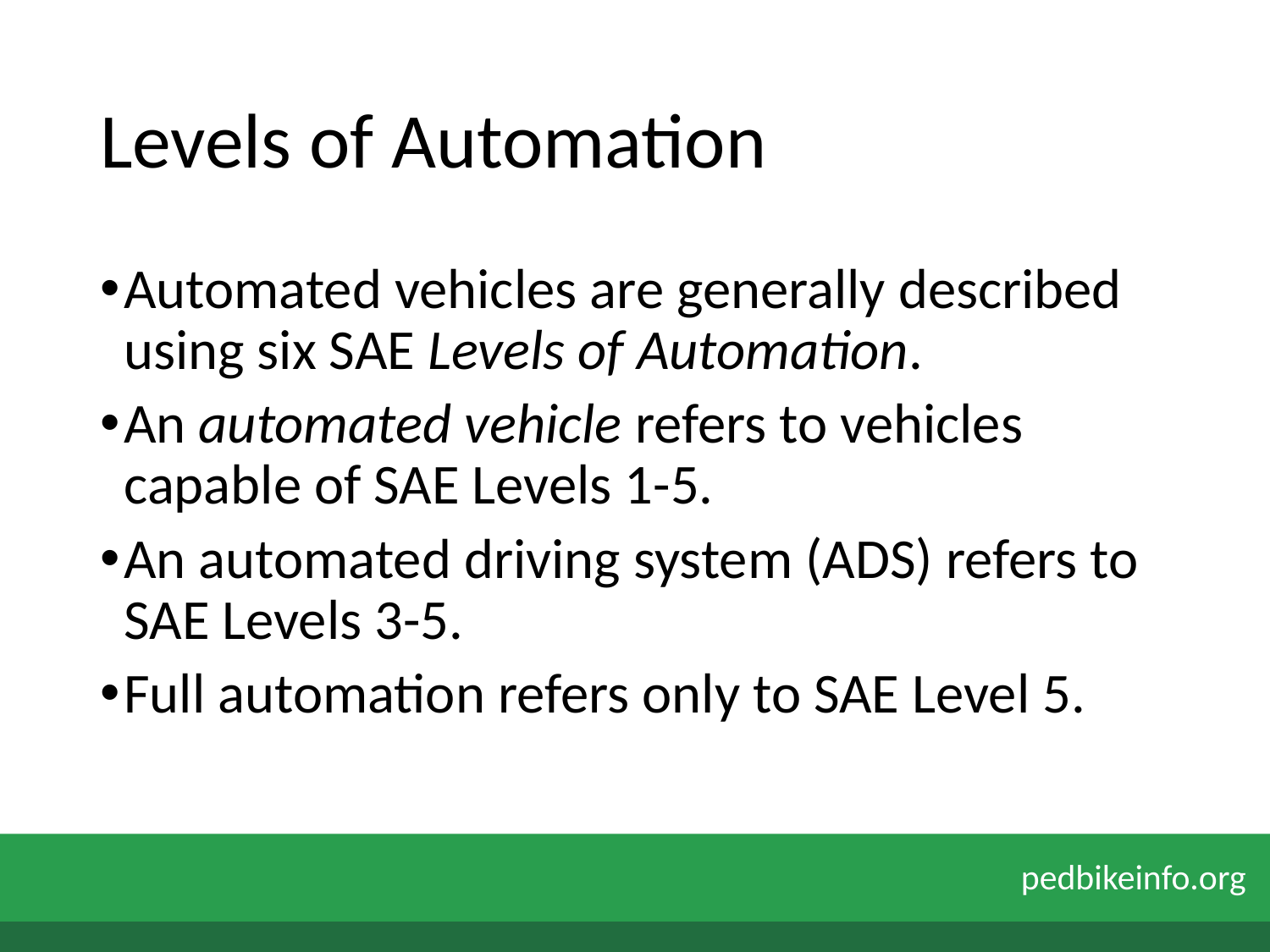

# Levels of Automation
Automated vehicles are generally described using six SAE Levels of Automation.
An automated vehicle refers to vehicles capable of SAE Levels 1-5.
An automated driving system (ADS) refers to SAE Levels 3-5.
Full automation refers only to SAE Level 5.